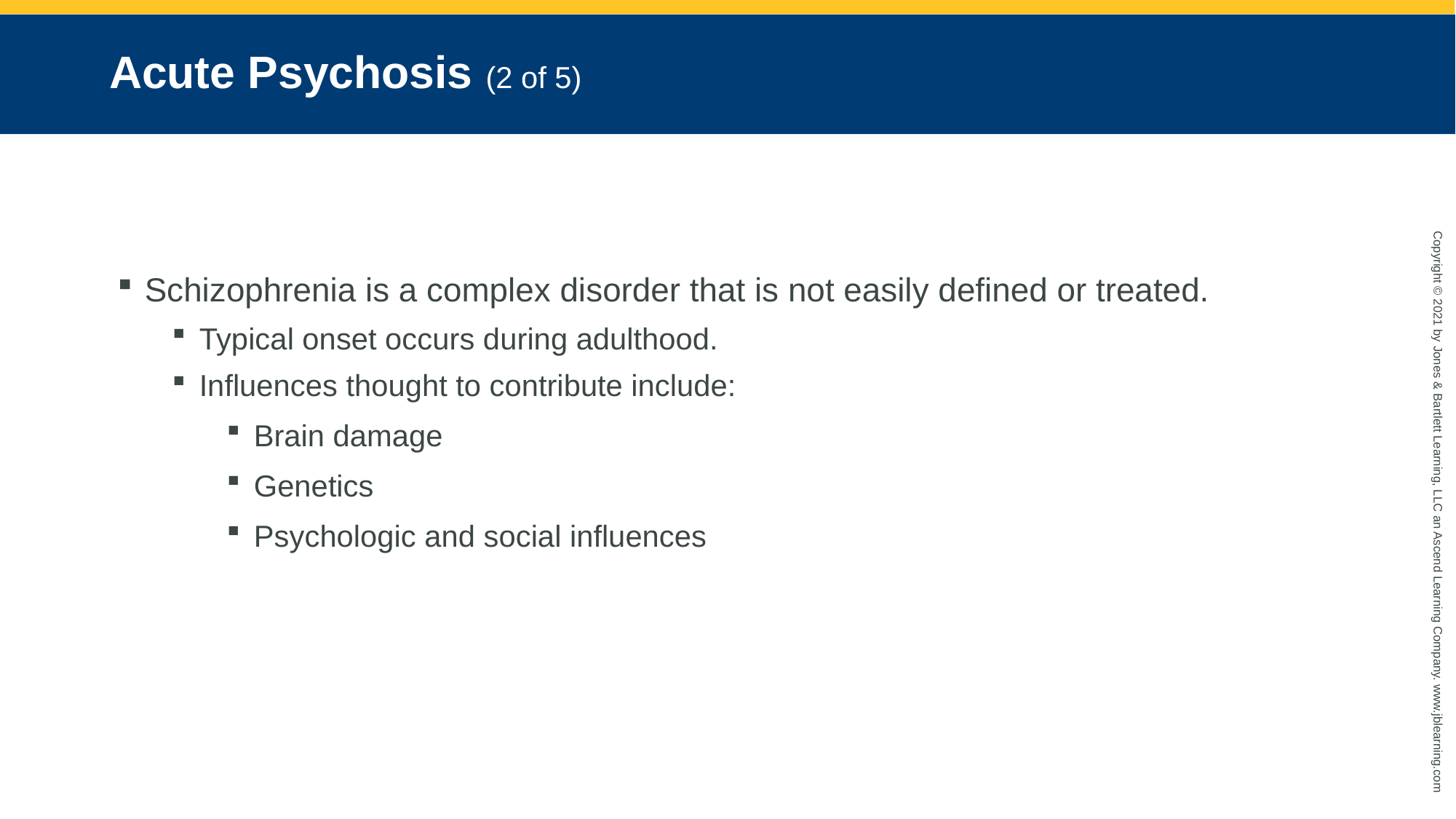

# Acute Psychosis (2 of 5)
Schizophrenia is a complex disorder that is not easily defined or treated.
Typical onset occurs during adulthood.
Influences thought to contribute include:
Brain damage
Genetics
Psychologic and social influences